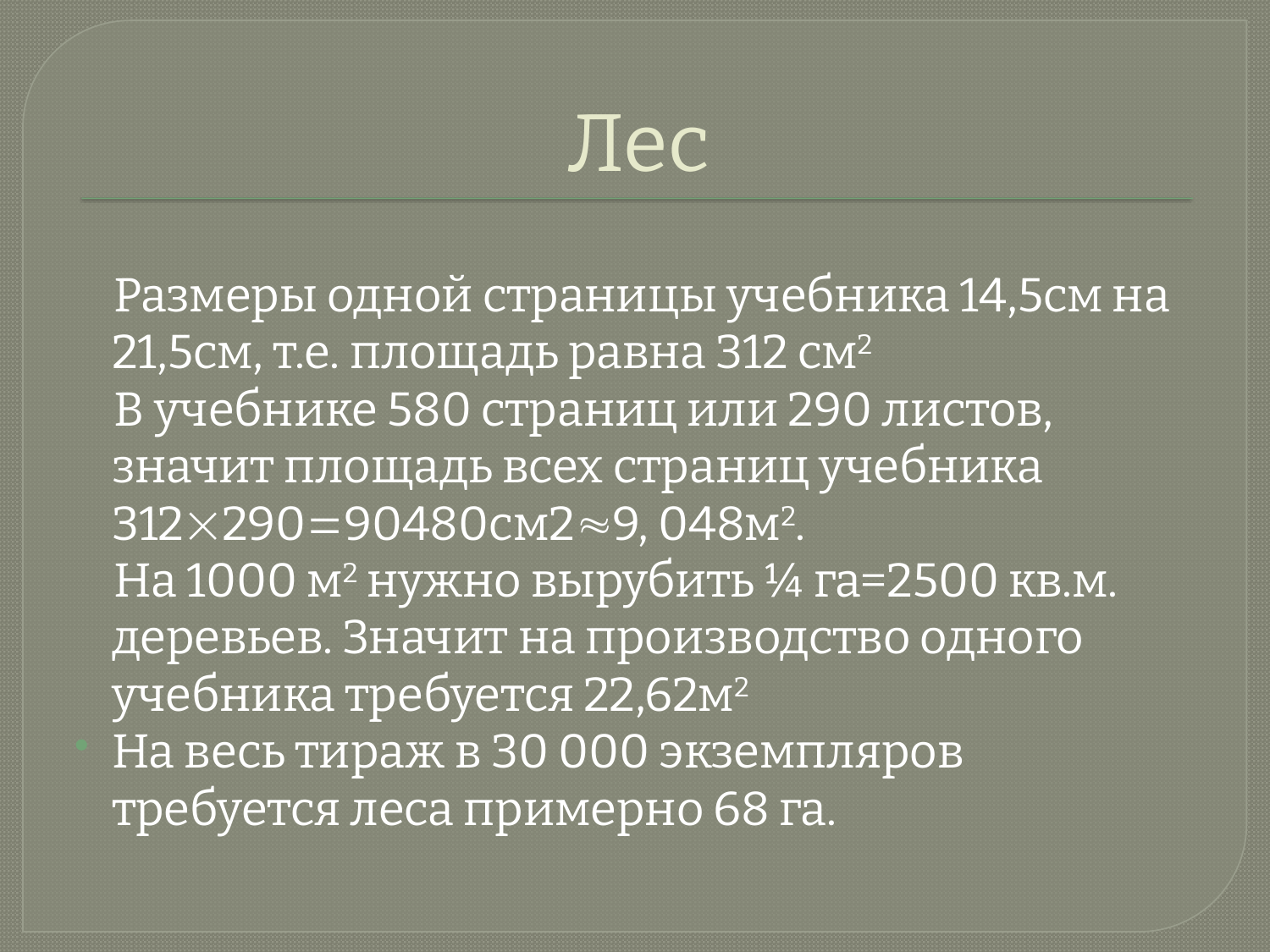

# Лес
    Размеры одной страницы учебника 14,5см на 21,5см, т.е. площадь равна 312 см2
    В учебнике 580 страниц или 290 листов, значит площадь всех страниц учебника 312×290=90480см2≈9, 048м2.
    На 1000 м2 нужно вырубить ¼ га=2500 кв.м. деревьев. Значит на производство одного учебника требуется 22,62м2
На весь тираж в 30 000 экземпляров требуется леса примерно 68 га.